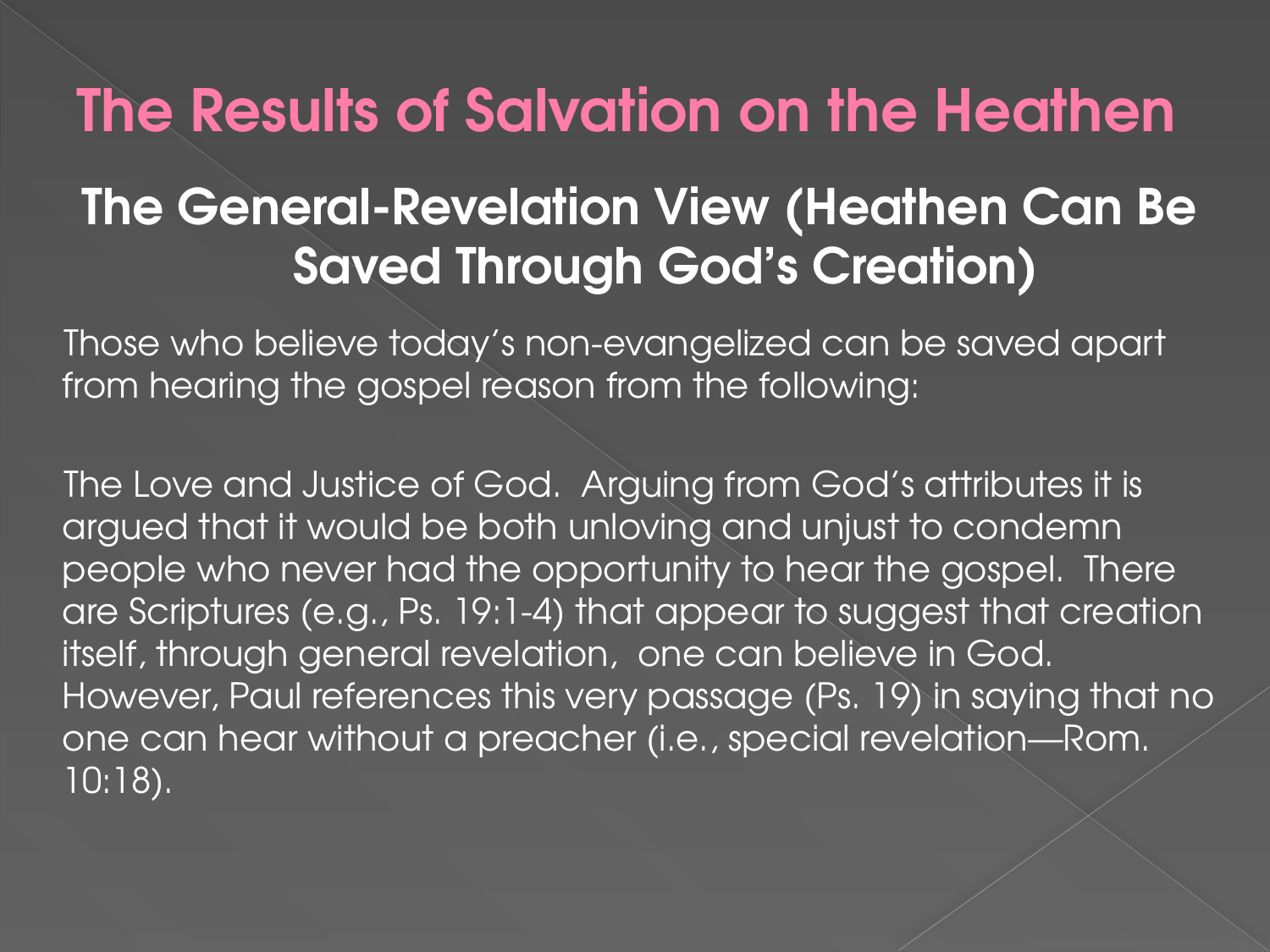

# The Results of Salvation on the Heathen
The General-Revelation View (Heathen Can Be Saved Through God’s Creation)

Those who believe today’s non-evangelized can be saved apart from hearing the gospel reason from the following:

The Love and Justice of God.  Arguing from God’s attributes it is argued that it would be both unloving and unjust to condemn people who never had the opportunity to hear the gospel.  There are Scriptures (e.g., Ps. 19:1-4) that appear to suggest that creation itself, through general revelation,  one can believe in God.  However, Paul references this very passage (Ps. 19) in saying that no one can hear without a preacher (i.e., special revelation—Rom. 10:18).